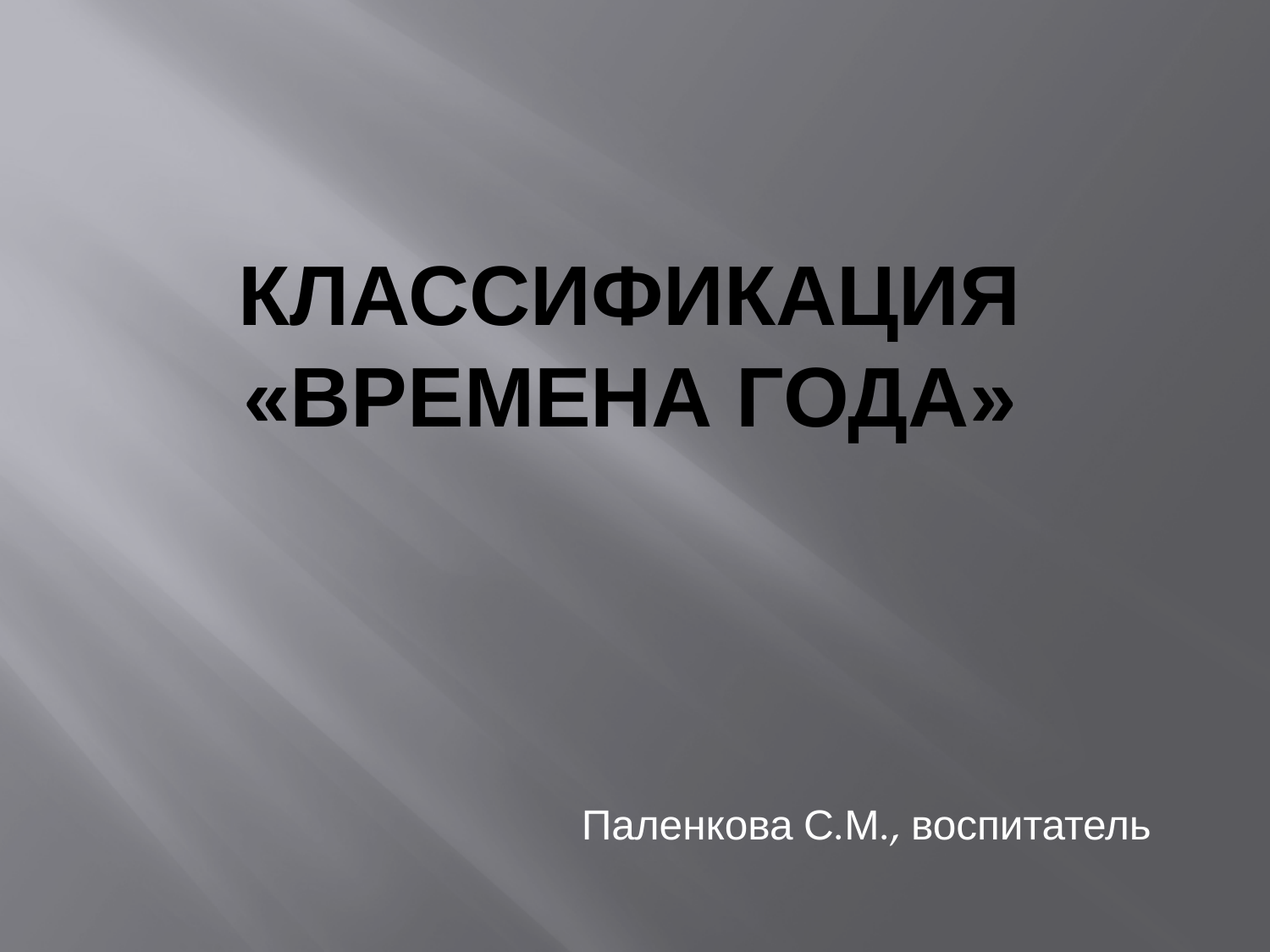

# Классификация «Времена ГОДА»

                        Паленкова С.М., воспитатель